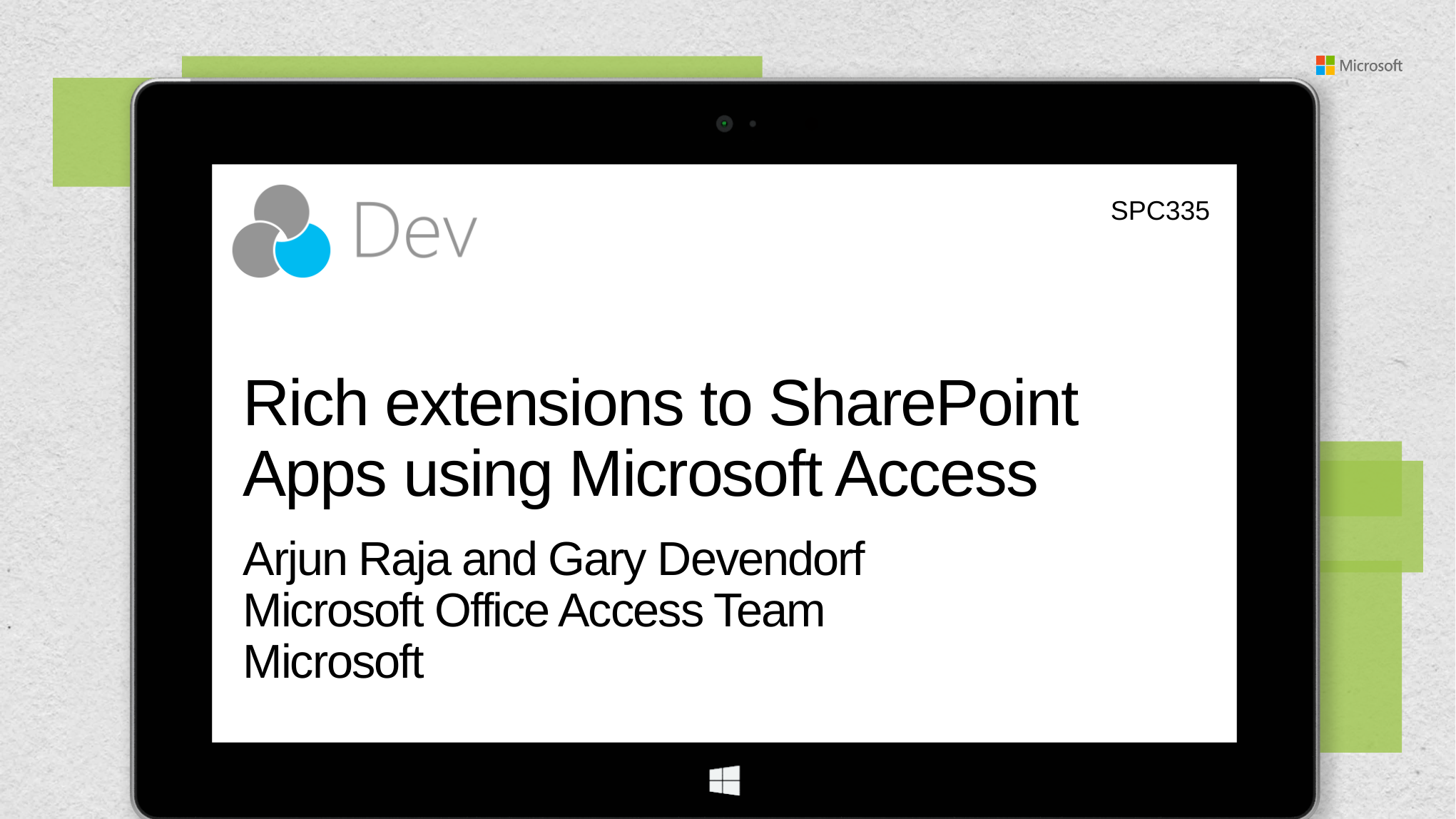

SPC335
# Rich extensions to SharePoint Apps using Microsoft Access
Arjun Raja and Gary Devendorf
Microsoft Office Access Team
Microsoft